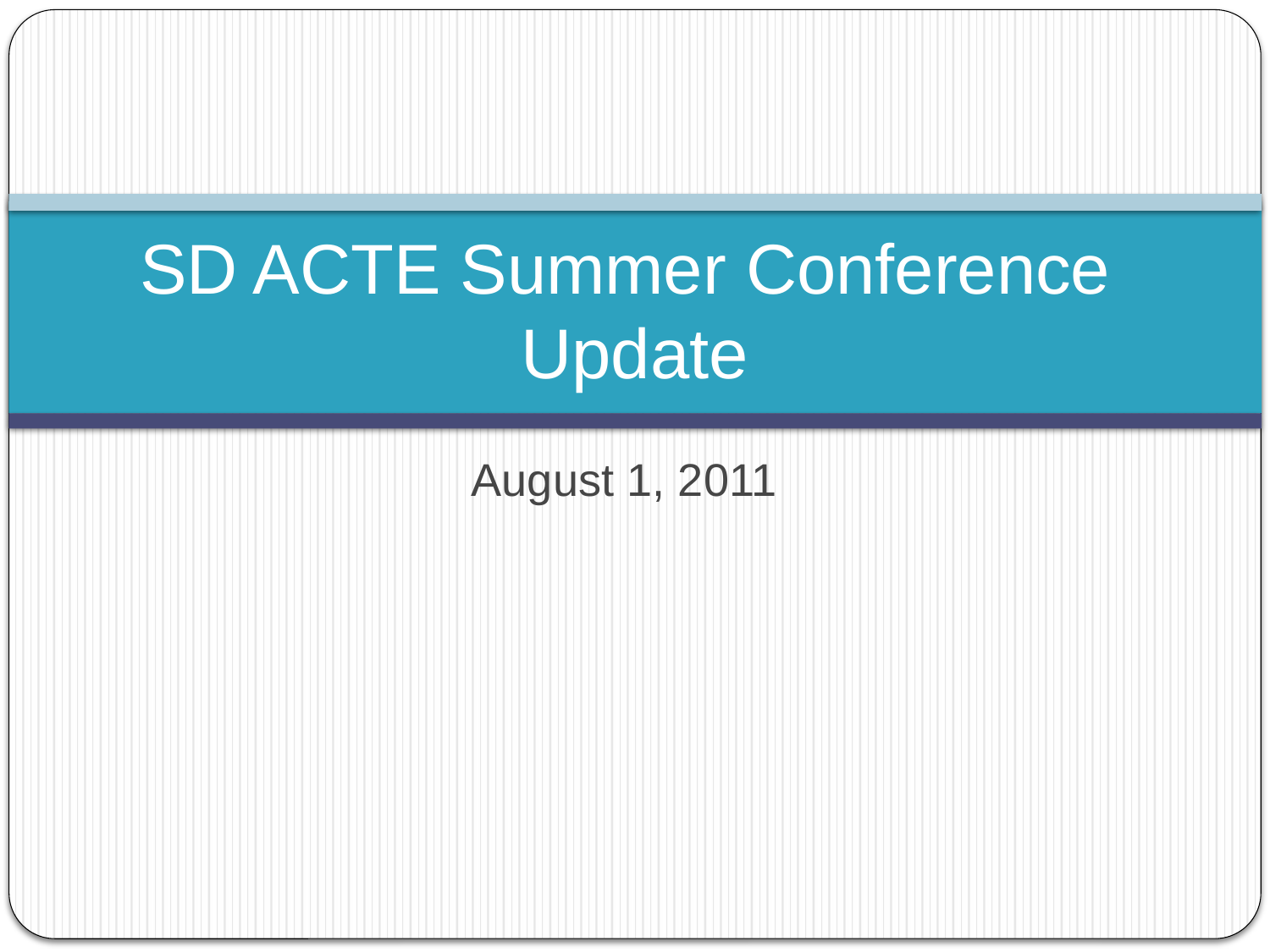

# SD ACTE Summer Conference Update
August 1, 2011